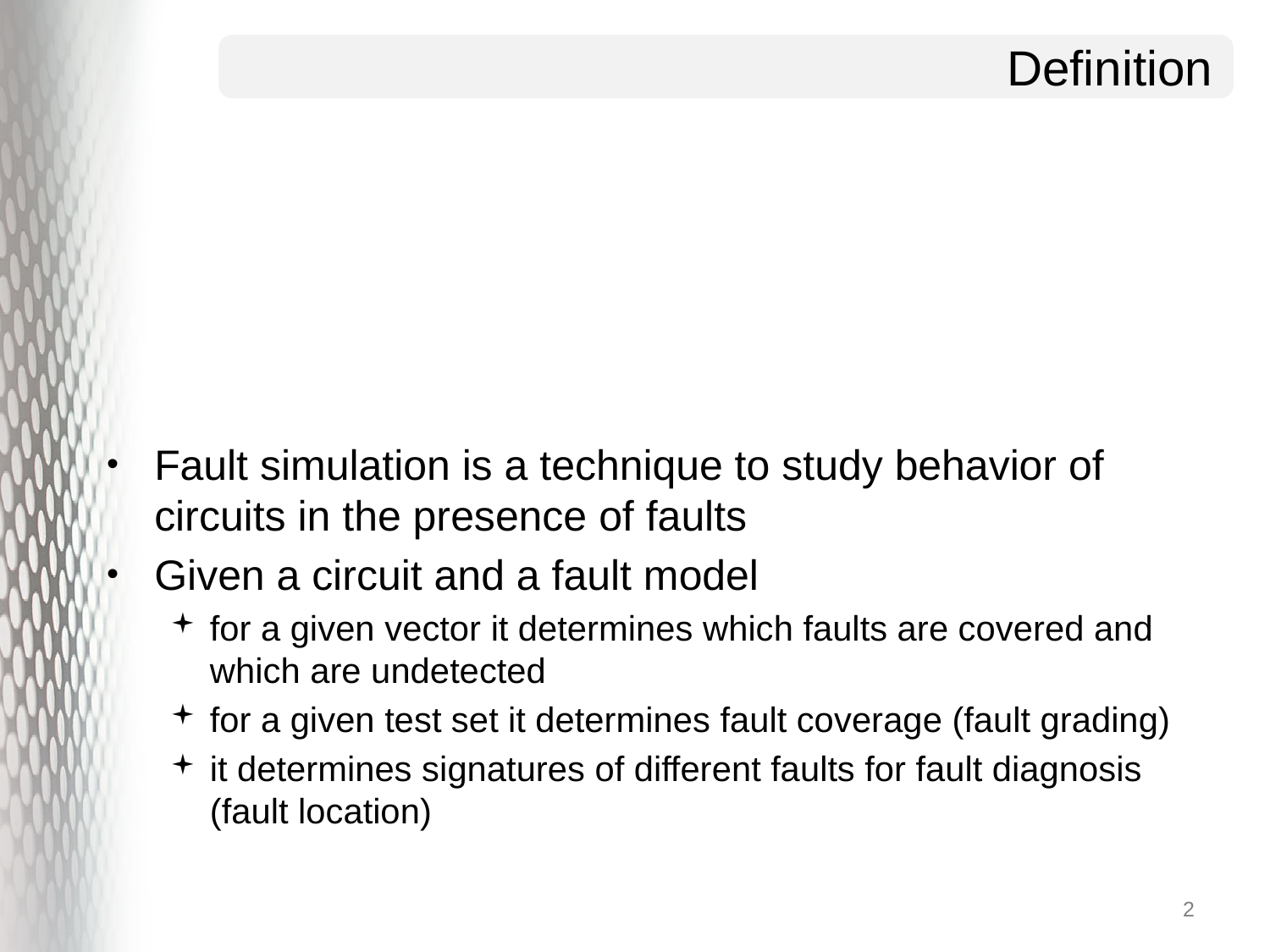

# Definition
Fault simulation is a technique to study behavior of circuits in the presence of faults
Given a circuit and a fault model
for a given vector it determines which faults are covered and which are undetected
for a given test set it determines fault coverage (fault grading)
it determines signatures of different faults for fault diagnosis (fault location)